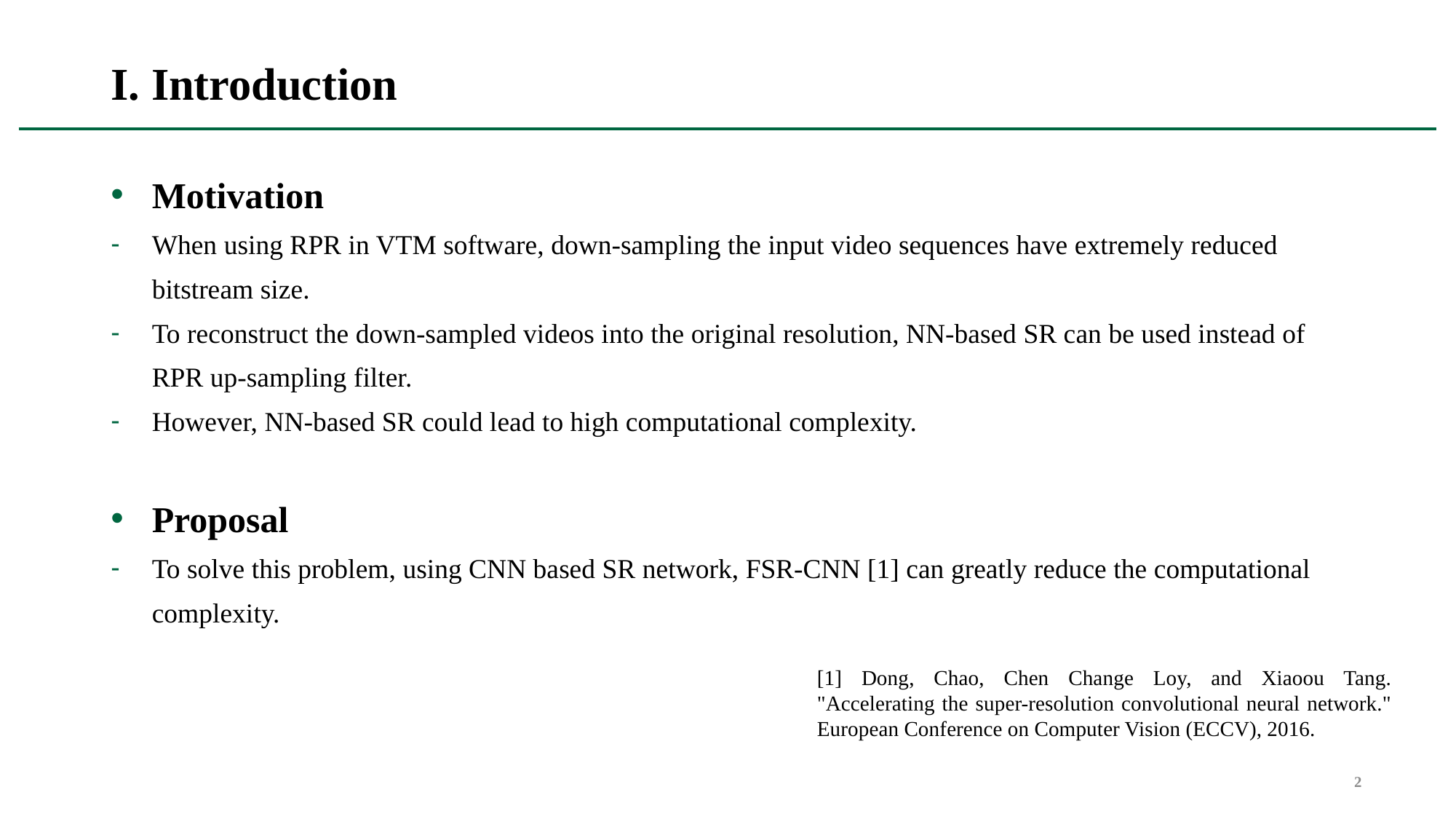

# I. Introduction
Motivation
When using RPR in VTM software, down-sampling the input video sequences have extremely reduced bitstream size.
To reconstruct the down-sampled videos into the original resolution, NN-based SR can be used instead of RPR up-sampling filter.
However, NN-based SR could lead to high computational complexity.

Proposal
To solve this problem, using CNN based SR network, FSR-CNN [1] can greatly reduce the computational complexity.

[1] Dong, Chao, Chen Change Loy, and Xiaoou Tang. "Accelerating the super-resolution convolutional neural network." European Conference on Computer Vision (ECCV), 2016.
2